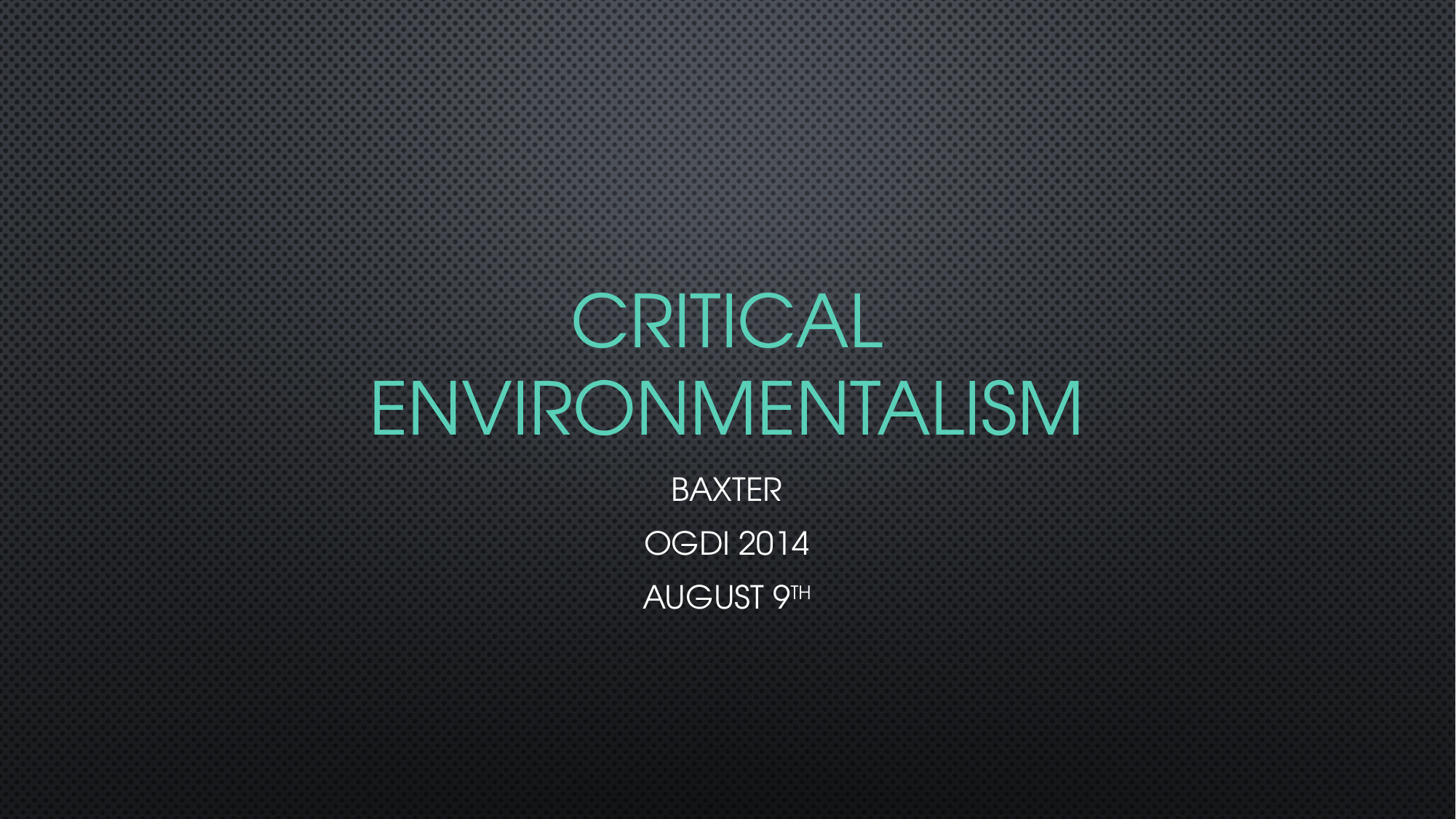

# Critical environmentalism
Baxter
OGDI 2014
August 9th